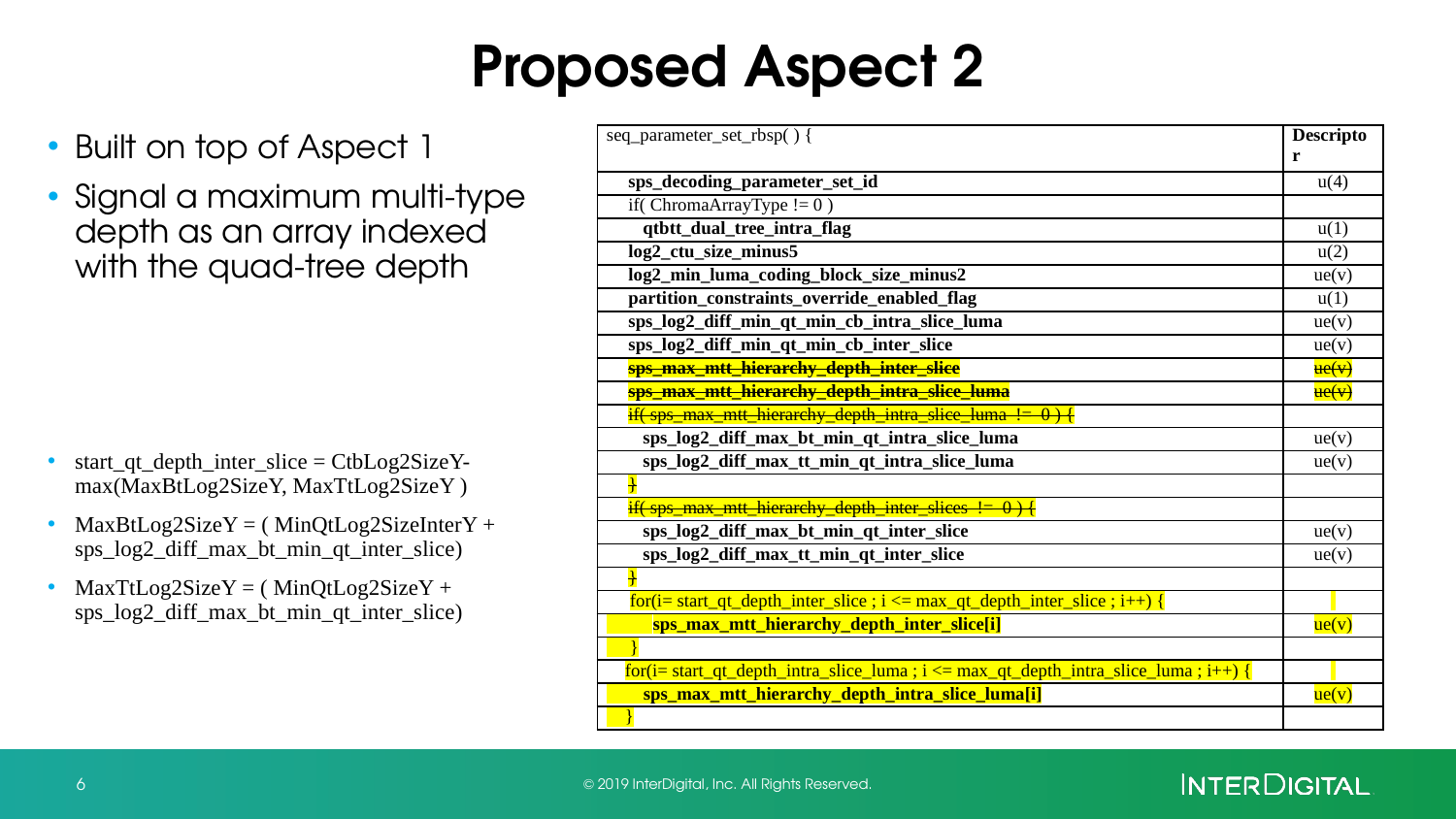

# Proposed Aspect 2
Built on top of Aspect 1
Signal a maximum multi-type depth as an array indexed with the quad-tree depth

start_qt_depth_inter_slice = CtbLog2SizeY-max(MaxBtLog2SizeY, MaxTtLog2SizeY )
MaxBtLog2SizeY = ( MinQtLog2SizeInterY + sps_log2_diff_max_bt_min_qt_inter_slice)
MaxTtLog2SizeY = ( MinQtLog2SizeY + sps_log2_diff_max_bt_min_qt_inter_slice)

| seq\_parameter\_set\_rbsp( ) { | Descriptor |
| --- | --- |
| sps\_decoding\_parameter\_set\_id | u(4) |
| if( ChromaArrayType != 0 ) |  |
| qtbtt\_dual\_tree\_intra\_flag | u(1) |
| log2\_ctu\_size\_minus5 | u(2) |
| log2\_min\_luma\_coding\_block\_size\_minus2 | ue(v) |
| partition\_constraints\_override\_enabled\_flag | u(1) |
| sps\_log2\_diff\_min\_qt\_min\_cb\_intra\_slice\_luma | ue(v) |
| sps\_log2\_diff\_min\_qt\_min\_cb\_inter\_slice | ue(v) |
| sps\_max\_mtt\_hierarchy\_depth\_inter\_slice | ue(v) |
| sps\_max\_mtt\_hierarchy\_depth\_intra\_slice\_luma | ue(v) |
| if( sps\_max\_mtt\_hierarchy\_depth\_intra\_slice\_luma != 0 ) { |  |
| sps\_log2\_diff\_max\_bt\_min\_qt\_intra\_slice\_luma | ue(v) |
| sps\_log2\_diff\_max\_tt\_min\_qt\_intra\_slice\_luma | ue(v) |
| } |  |
| if( sps\_max\_mtt\_hierarchy\_depth\_inter\_slices != 0 ) { |  |
| sps\_log2\_diff\_max\_bt\_min\_qt\_inter\_slice | ue(v) |
| sps\_log2\_diff\_max\_tt\_min\_qt\_inter\_slice | ue(v) |
| } |  |
| for(i= start\_qt\_depth\_inter\_slice ; i <= max\_qt\_depth\_inter\_slice ; i++) { |  |
| sps\_max\_mtt\_hierarchy\_depth\_inter\_slice[i] | ue(v) |
| } |  |
| for(i= start\_qt\_depth\_intra\_slice\_luma ; i <= max\_qt\_depth\_intra\_slice\_luma ; i++) { |  |
| sps\_max\_mtt\_hierarchy\_depth\_intra\_slice\_luma[i] | ue(v) |
| } |  |
6
© 2019 InterDigital, Inc. All Rights Reserved.